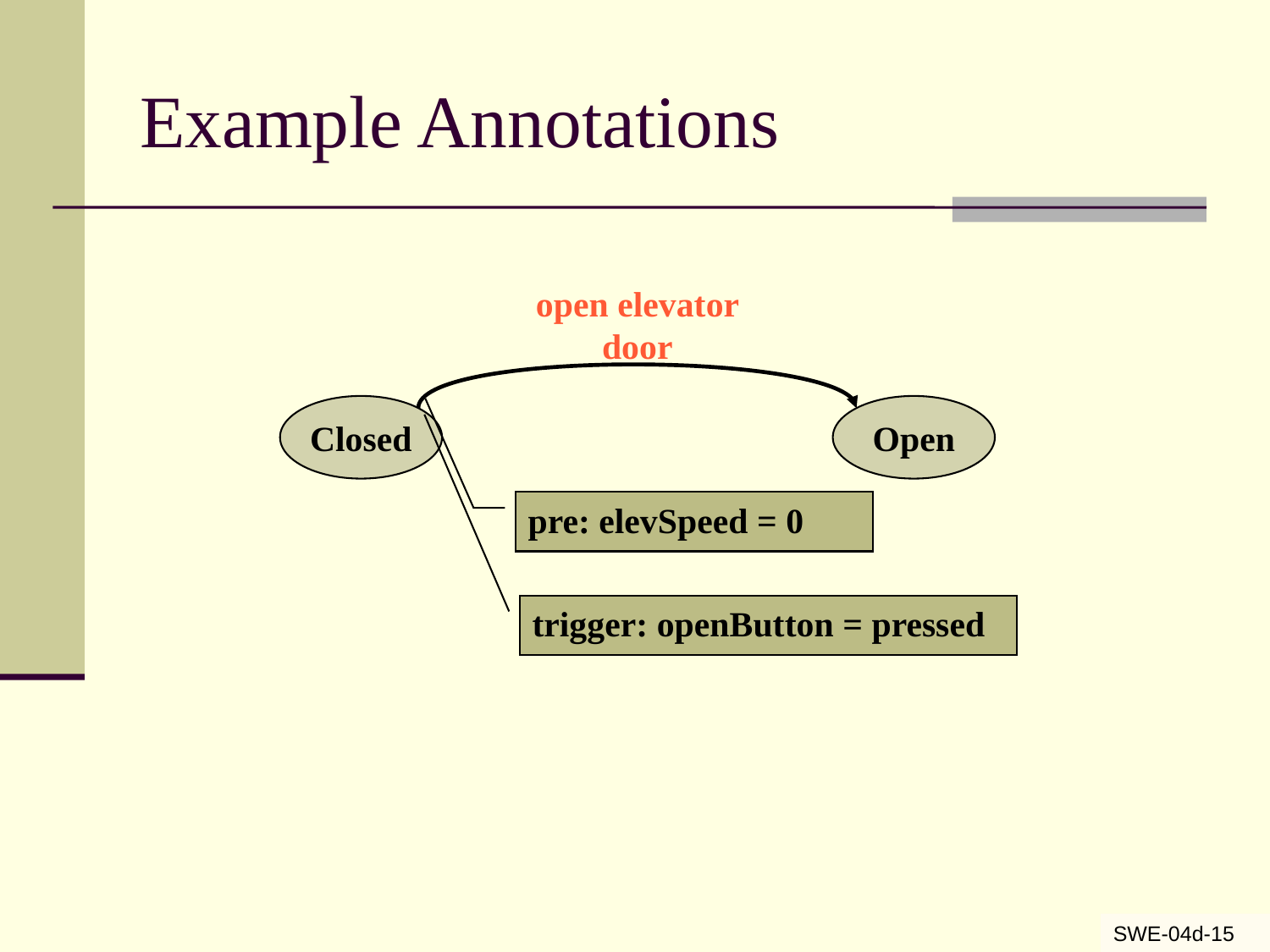

# Example Annotations
open elevator door
Closed
Open
pre: elevSpeed = 0
trigger: openButton = pressed